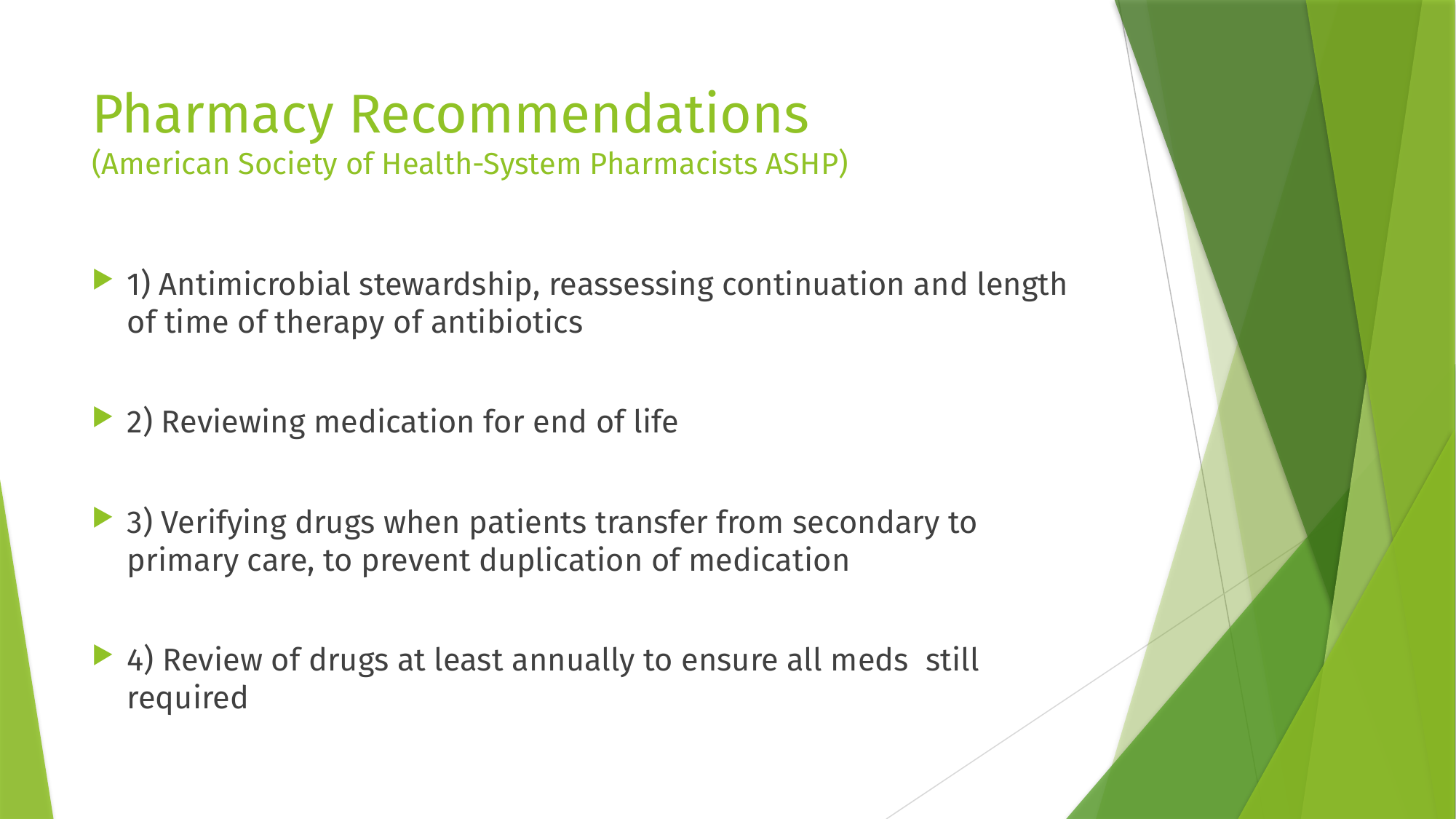

# Pharmacy Recommendations (American Society of Health-System Pharmacists ASHP)
1) Antimicrobial stewardship, reassessing continuation and length of time of therapy of antibiotics

2) Reviewing medication for end of life

3) Verifying drugs when patients transfer from secondary to primary care, to prevent duplication of medication

4) Review of drugs at least annually to ensure all meds  still required